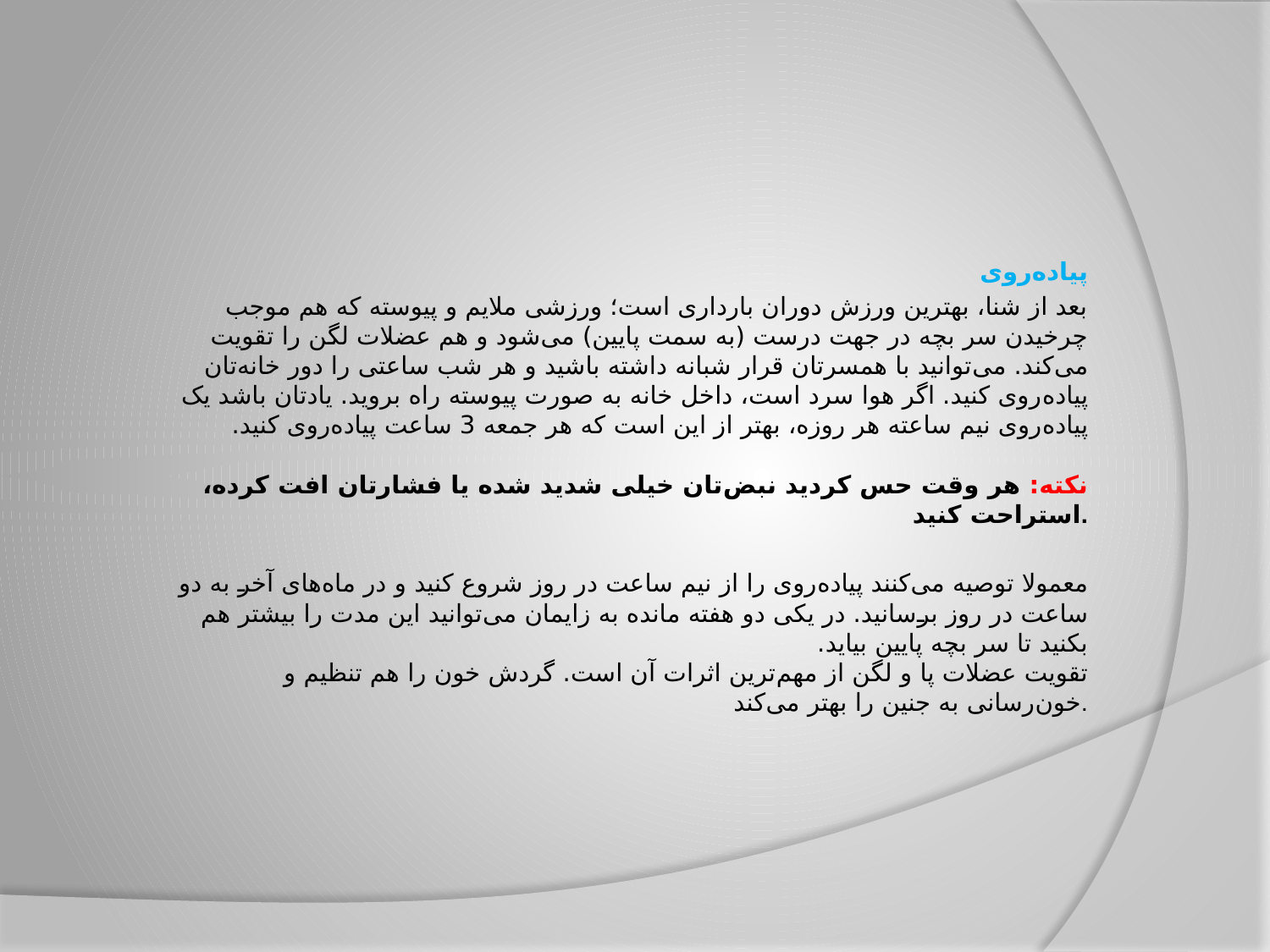

پیاده‌روی
بعد از شنا، بهترین ورزش دوران بارداری است؛ ورزشی ملایم و پیوسته که هم موجب چرخیدن سر بچه در جهت درست (به سمت پایین) می‌شود و هم عضلات لگن را تقویت می‌کند. می‌توانید با همسرتان قرار شبانه داشته باشید و هر شب ساعتی را دور خانه‌تان پیاده‌روی کنید. اگر هوا سرد است، داخل خانه به صورت پیوسته راه بروید. یادتان باشد یک پیاده‌روی نیم ساعته هر روزه، بهتر از این است که هر جمعه 3 ساعت پیاده‌روی کنید.
نکته: هر وقت حس کردید نبض‌تان خیلی شدید شده یا فشارتان افت کرده، استراحت کنید.

معمولا توصیه می‌کنند پیاده‌روی را از نیم ساعت در روز شروع کنید و در ماه‌های آخر به دو ساعت در روز برسانید. در یکی دو هفته مانده به زایمان می‌توانید این مدت را بیشتر هم بکنید تا سر بچه پایین بیاید.
تقویت عضلات پا و لگن از مهم‌ترین اثرات آن است. گردش خون را هم تنظیم و خون‌رسانی به جنین را بهتر می‌کند.